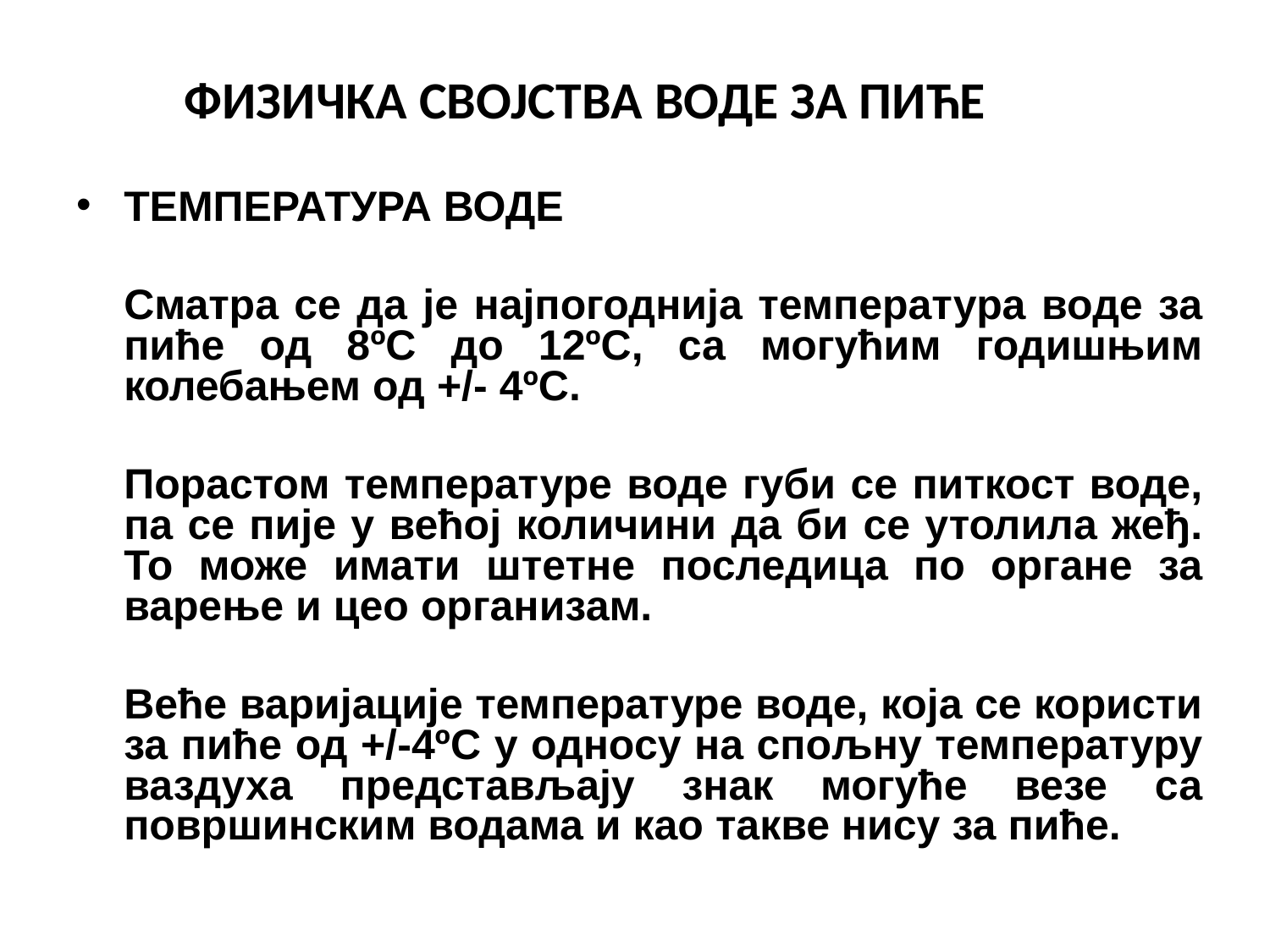

ФИЗИЧКА СВОЈСТВА ВОДЕ ЗА ПИЋЕ
ТЕМПЕРАТУРА ВОДЕ

	Сматра се да је најпогоднија температура воде за пиће од 8ºС до 12ºС, са могућим годишњим колебањем од +/- 4ºС.

	Порастом температуре воде губи се питкост воде, па се пије у већој количини да би се утолила жеђ. То може имати штетне последица по органе за варење и цео организам.

	Веће варијације температуре воде, која се користи за пиће од +/-4ºС у односу на спољну температуру ваздуха представљају знак могуће везе са површинским водама и као такве нису за пиће.